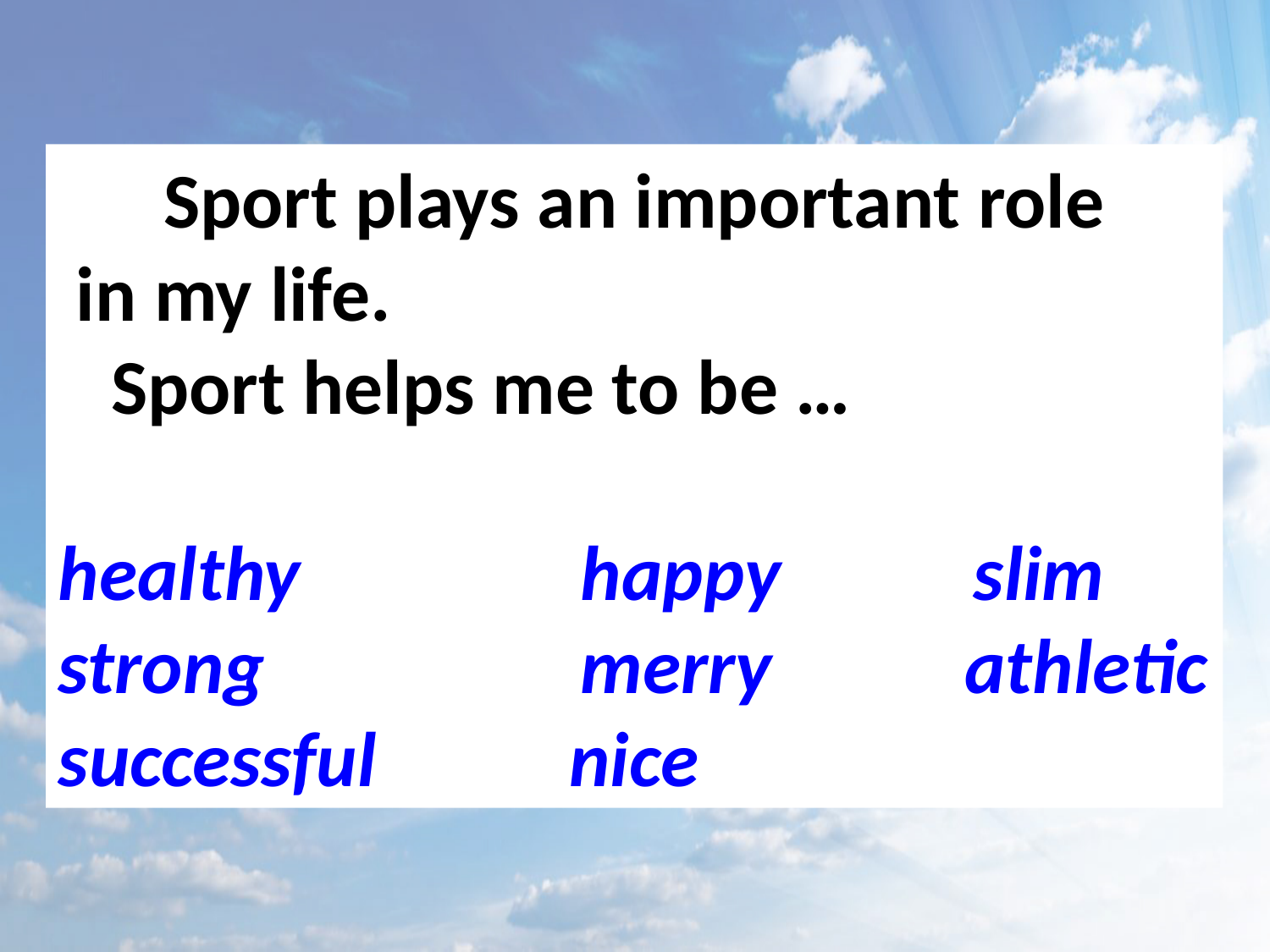

#
Sport plays an important role
 in my life.
   Sport helps me to be …

healthy                happy           slim
strong                  merry           athletic
successful           nice